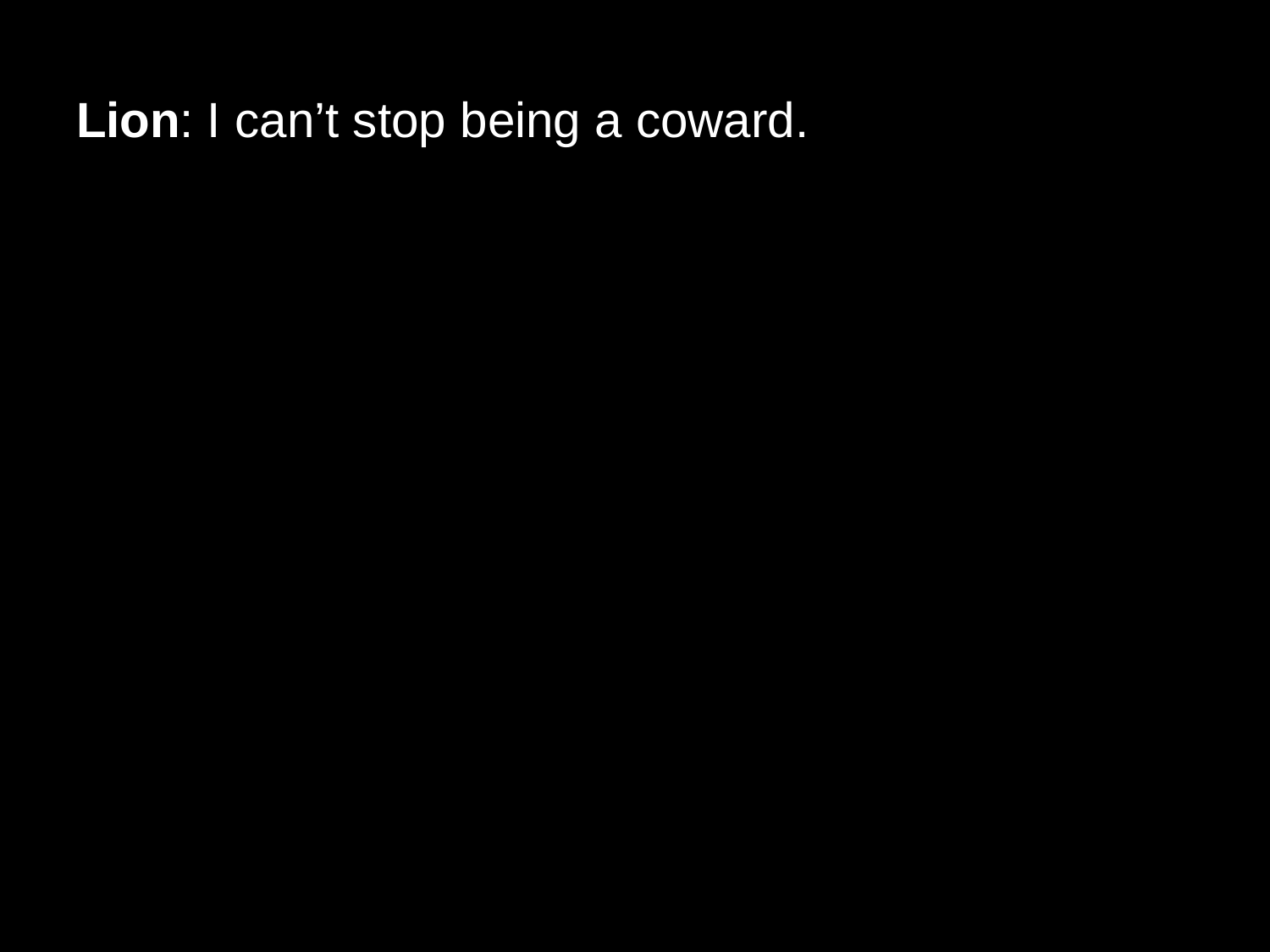

# Lion: I can’t stop being a coward.